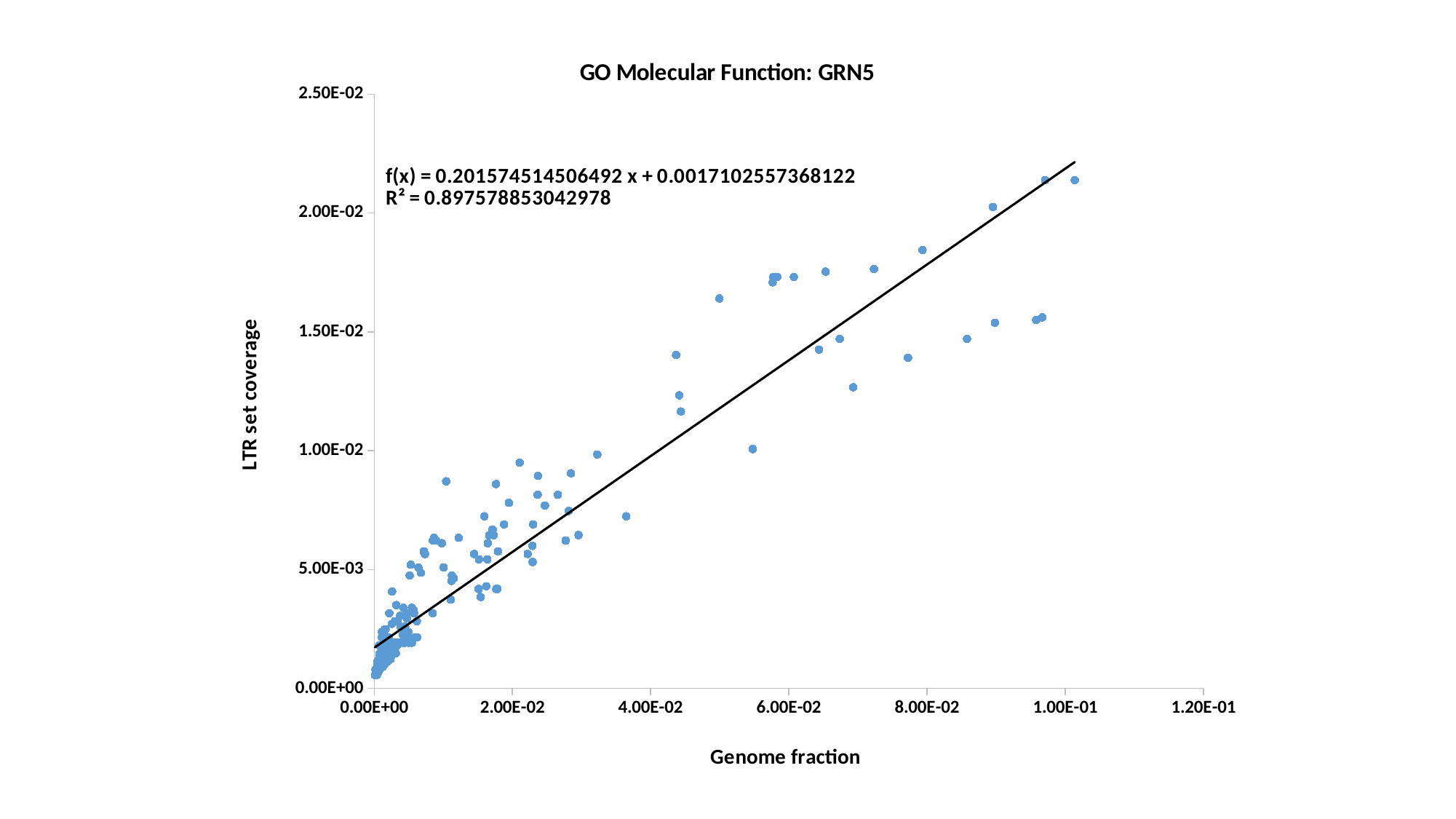

### Chart: GO Molecular Function: GRN5

| Category | LTR fraction |
|---|---|